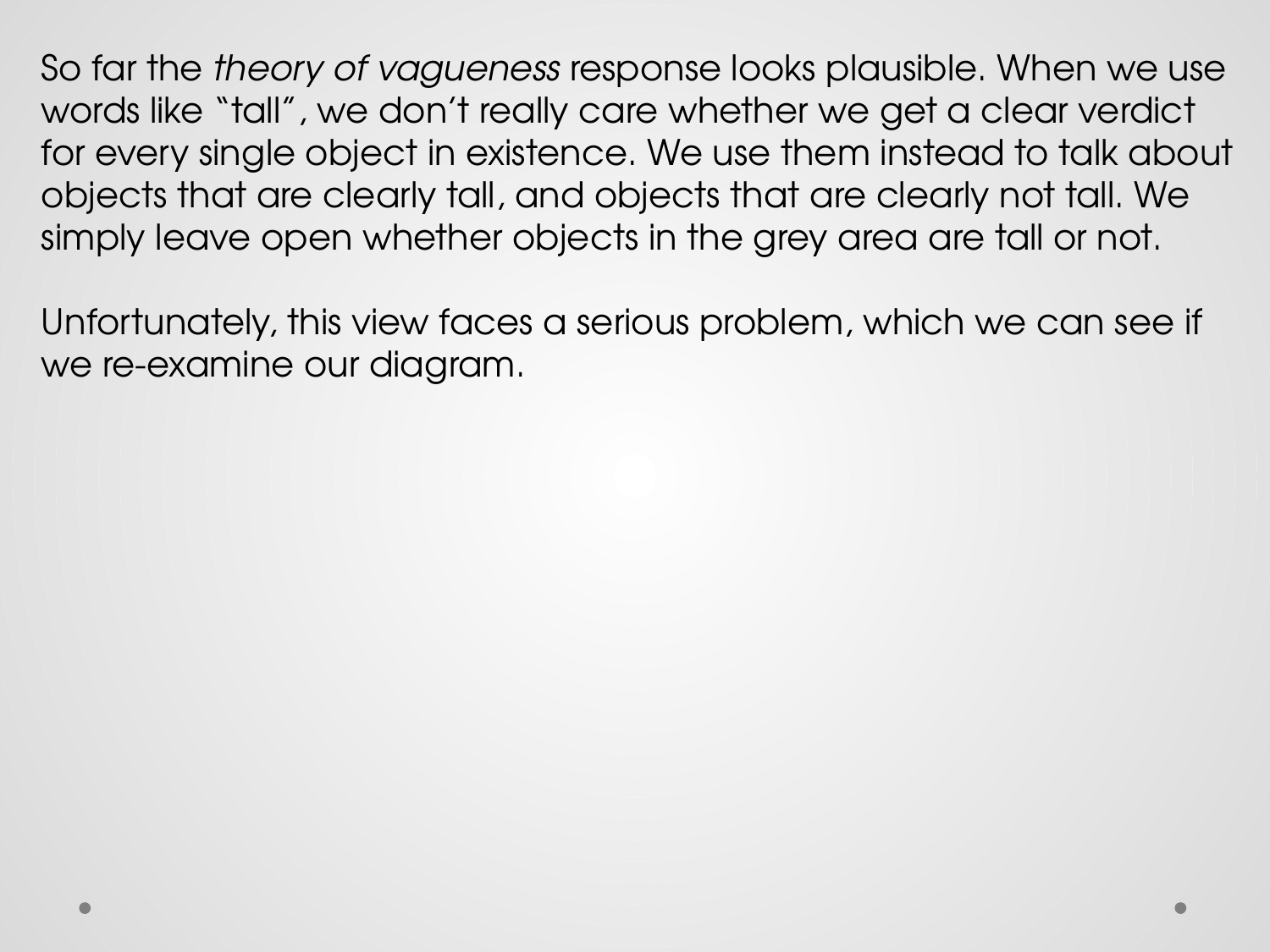

So far the theory of vagueness response looks plausible. When we use words like “tall”, we don’t really care whether we get a clear verdict for every single object in existence. We use them instead to talk about objects that are clearly tall, and objects that are clearly not tall. We simply leave open whether objects in the grey area are tall or not.

Unfortunately, this view faces a serious problem, which we can see if we re-examine our diagram.